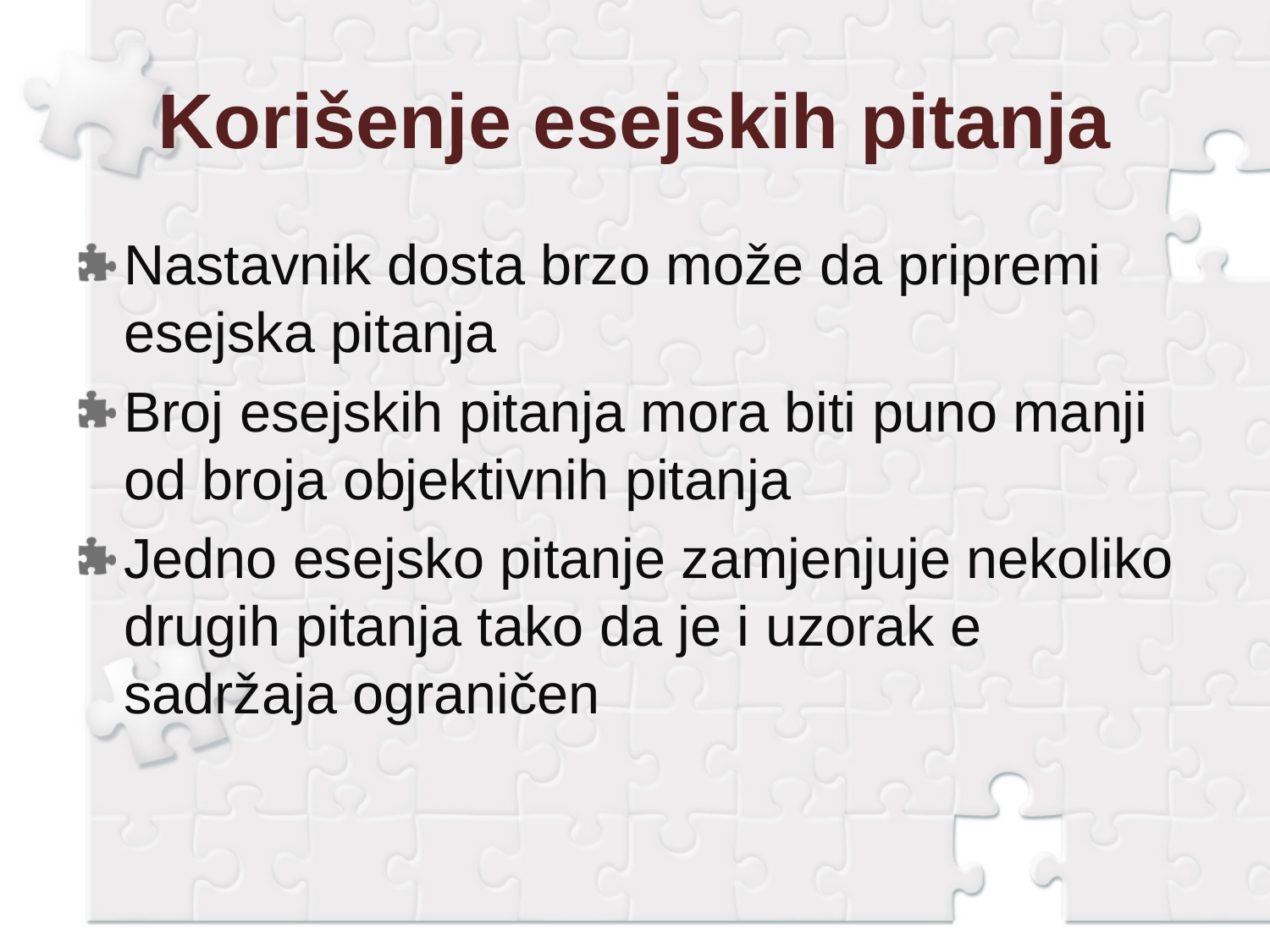

# Korišenje esejskih pitanja
Nastavnik dosta brzo može da pripremi esejska pitanja
Broj esejskih pitanja mora biti puno manji od broja objektivnih pitanja
Jedno esejsko pitanje zamjenjuje nekoliko drugih pitanja tako da je i uzorak e sadržaja ograničen